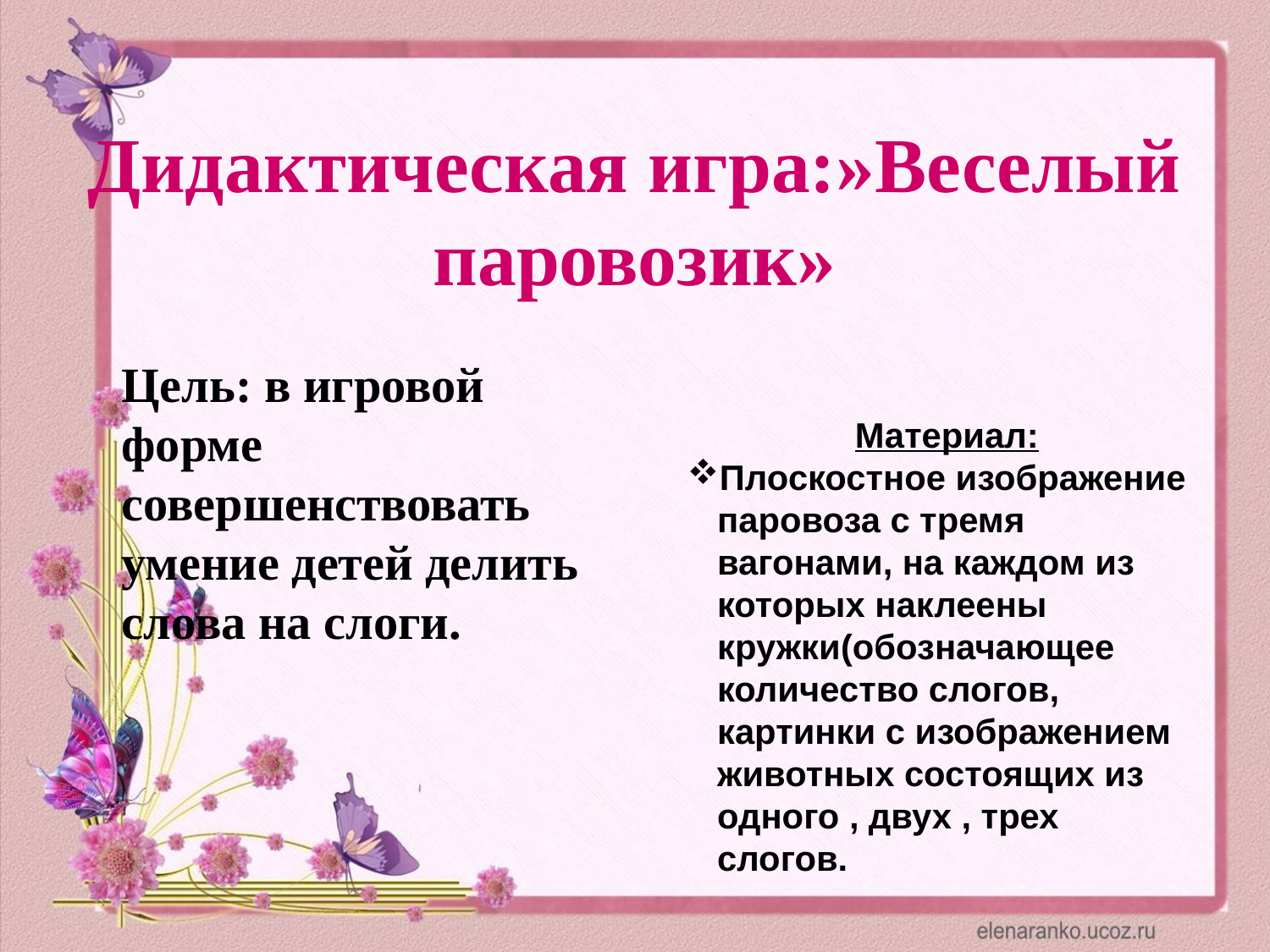

Дидактическая игра:»Веселый паровозик»
Цель: в игровой форме совершенствовать умение детей делить слова на слоги.
 Материал:
Плоскостное изображение паровоза с тремя вагонами, на каждом из которых наклеены кружки(обозначающее количество слогов, картинки с изображением животных состоящих из одного , двух , трех слогов.